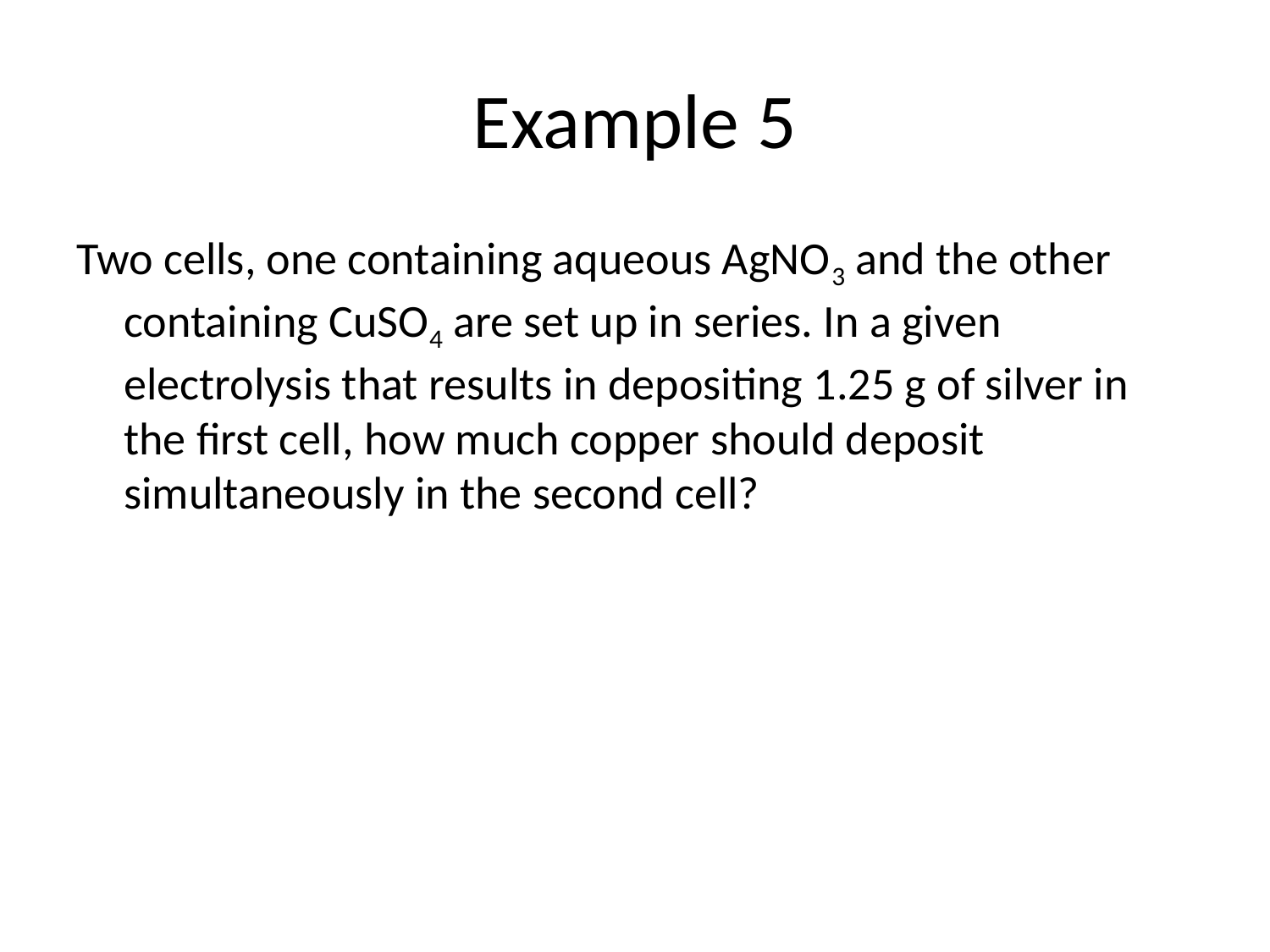

# Example 5
Two cells, one containing aqueous AgNO3 and the other containing CuSO4 are set up in series. In a given electrolysis that results in depositing 1.25 g of silver in the first cell, how much copper should deposit simultaneously in the second cell?